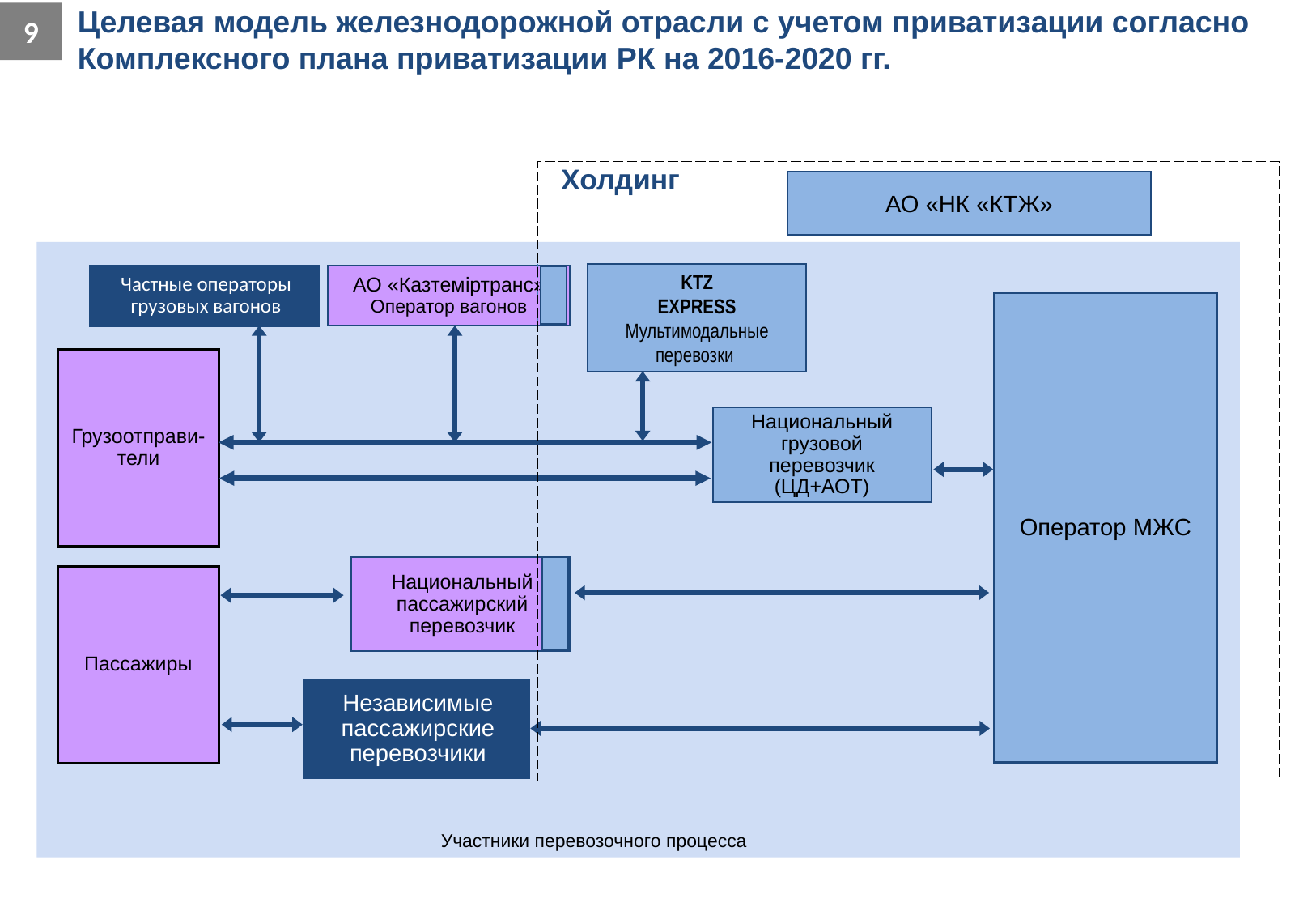

Целевая модель железнодорожной отрасли с учетом приватизации согласно Комплексного плана приватизации РК на 2016-2020 гг.
9
Холдинг

АО «НК «КТЖ»

KTZ
EXPRESS
Мультимодальные перевозки

Частные операторы грузовых вагонов
АО «Казтемiртранс»
Оператор вагонов

Оператор МЖС
Грузоотправи-тели
Национальный грузовой перевозчик
(ЦД+АОТ)
Национальный пассажирский перевозчик

Пассажиры
Независимые
пассажирские перевозчики
Участники перевозочного процесса